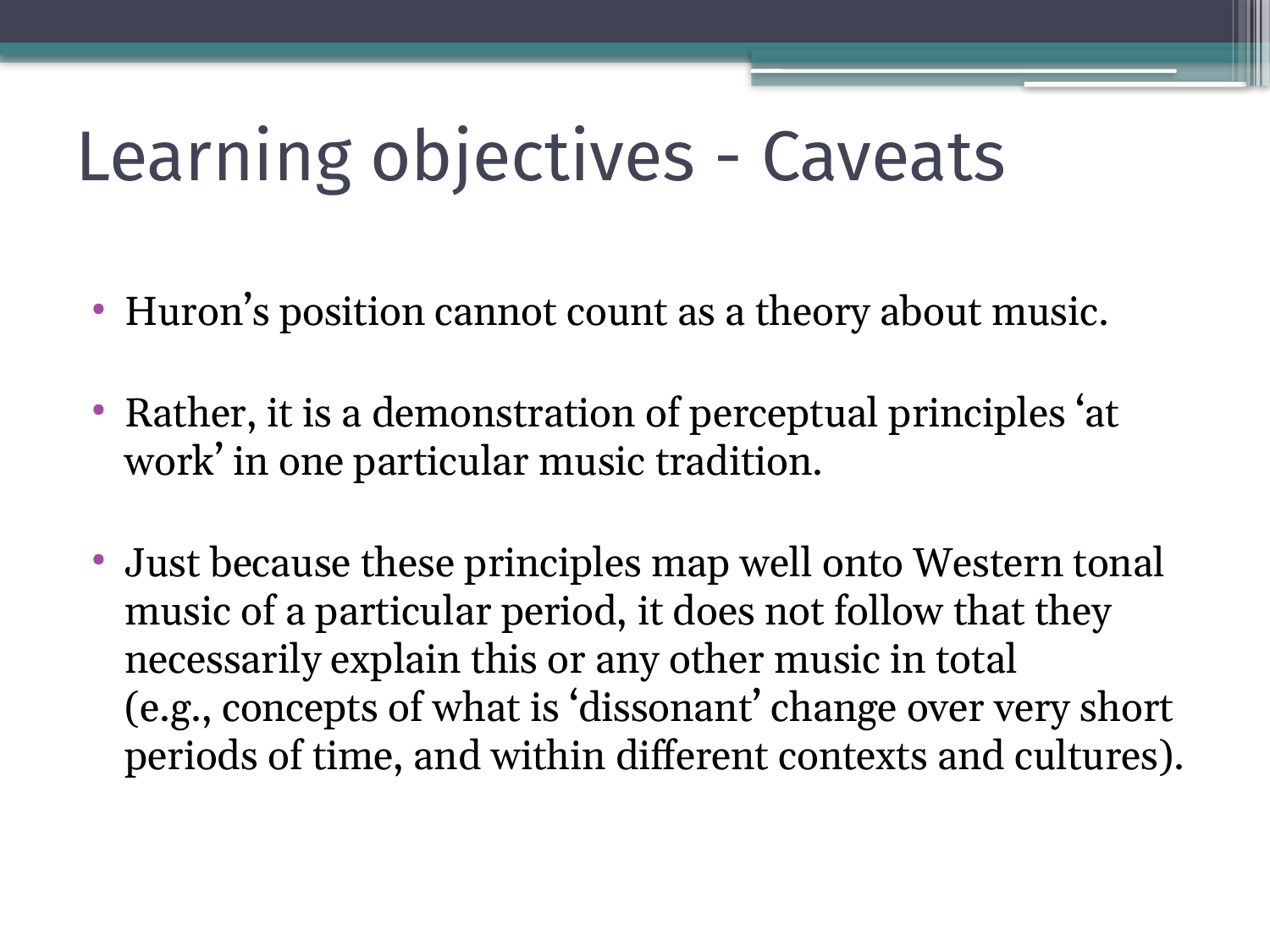

# Learning objectives - Caveats

Huron’s position cannot count as a theory about music.
Rather, it is a demonstration of perceptual principles ‘at work’ in one particular music tradition.
Just because these principles map well onto Western tonal music of a particular period, it does not follow that they necessarily explain this or any other music in total
(e.g., concepts of what is ‘dissonant’ change over very short periods of time, and within different contexts and cultures).